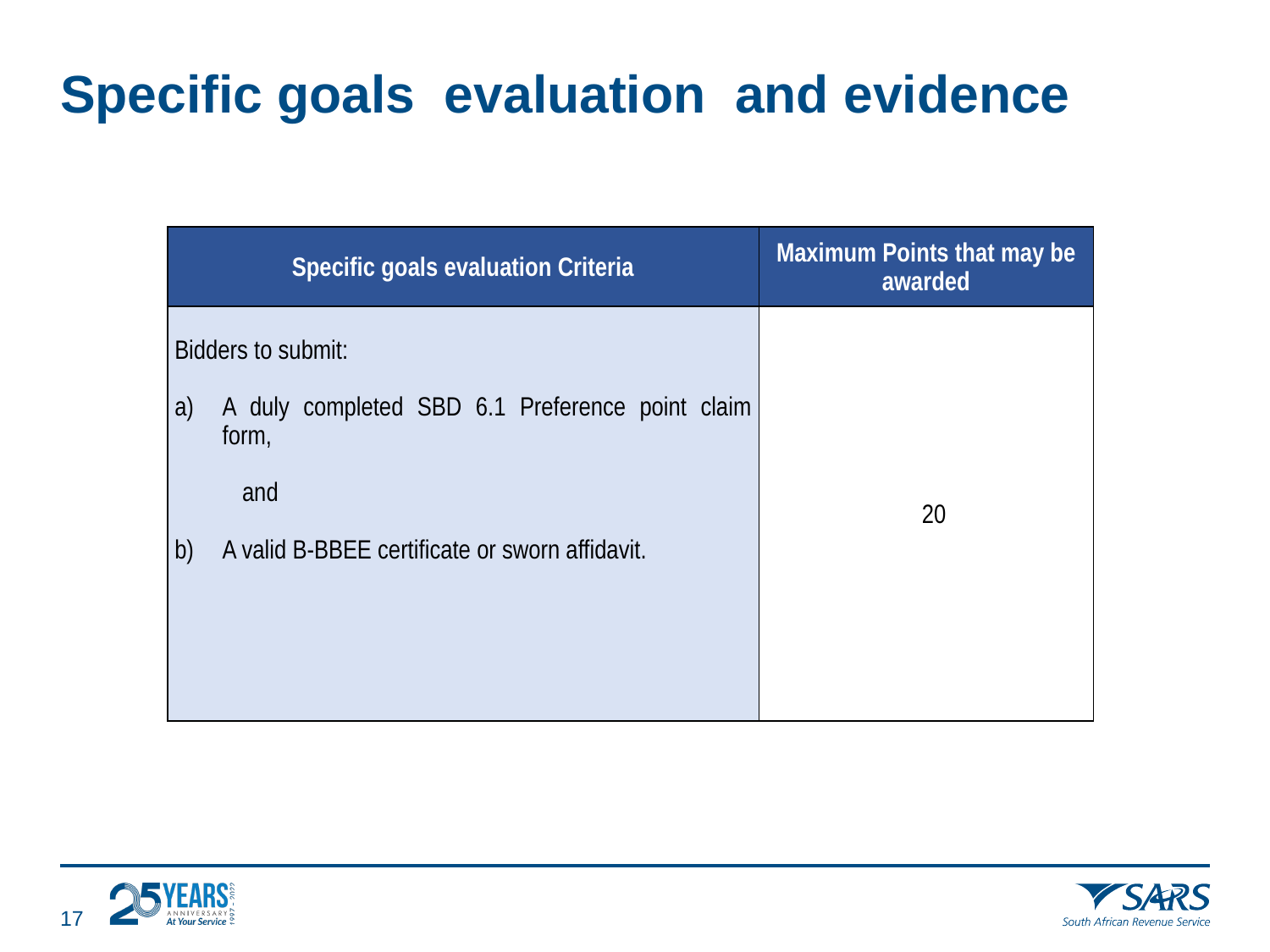

# Specific goals  evaluation  and evidence
| Specific goals evaluation Criteria | Maximum Points that may be awarded |
| --- | --- |
| Bidders to submit: A duly completed SBD 6.1 Preference point claim form, and A valid B-BBEE certificate or sworn affidavit. | 20 |
17